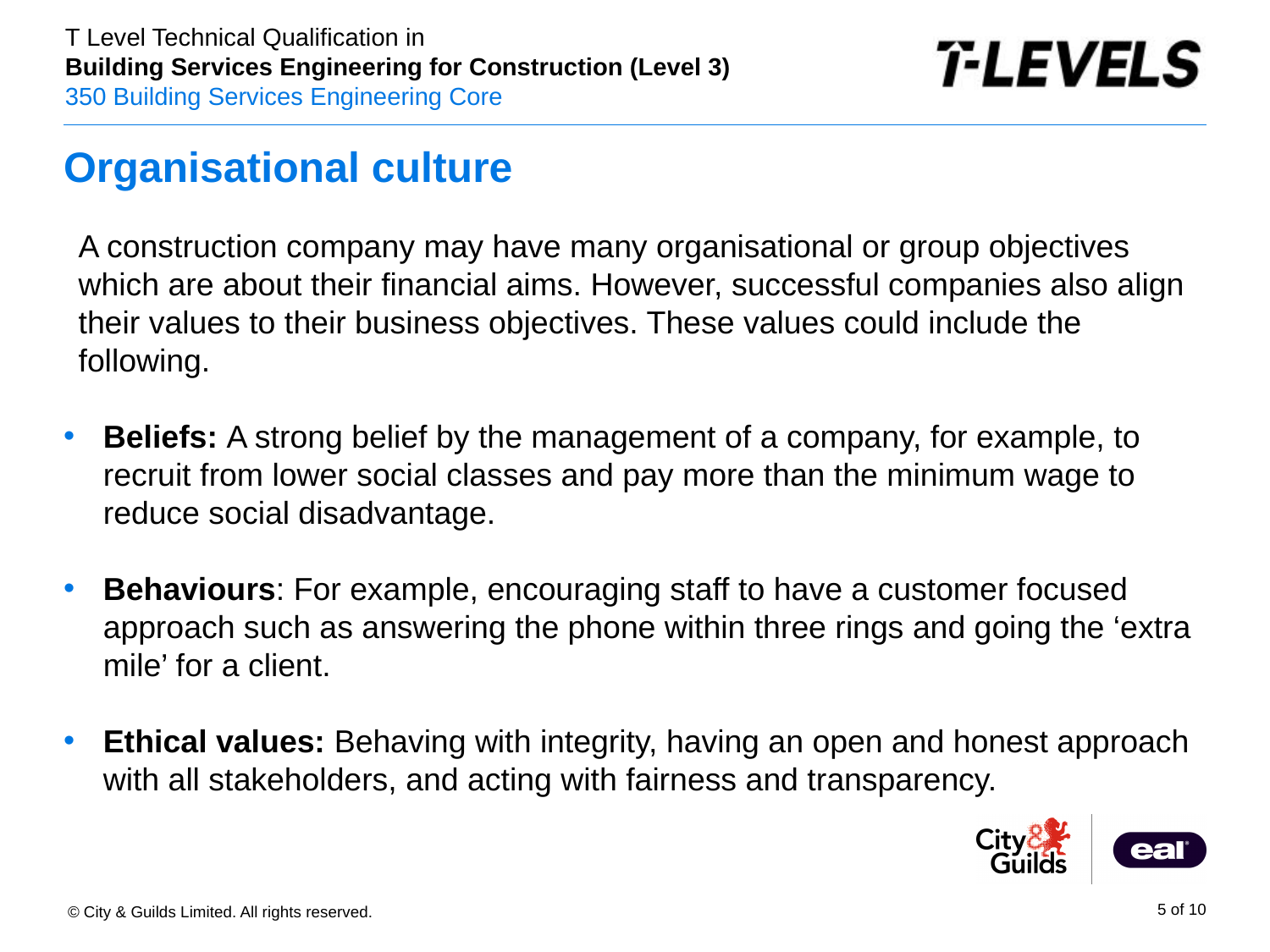

# Organisational culture

PowerPoint presentation
A construction company may have many organisational or group objectives which are about their financial aims. However, successful companies also align their values to their business objectives. These values could include the following.

Beliefs: A strong belief by the management of a company, for example, to recruit from lower social classes and pay more than the minimum wage to reduce social disadvantage.

Behaviours: For example, encouraging staff to have a customer focused approach such as answering the phone within three rings and going the ‘extra mile’ for a client.

Ethical values: Behaving with integrity, having an open and honest approach with all stakeholders, and acting with fairness and transparency.